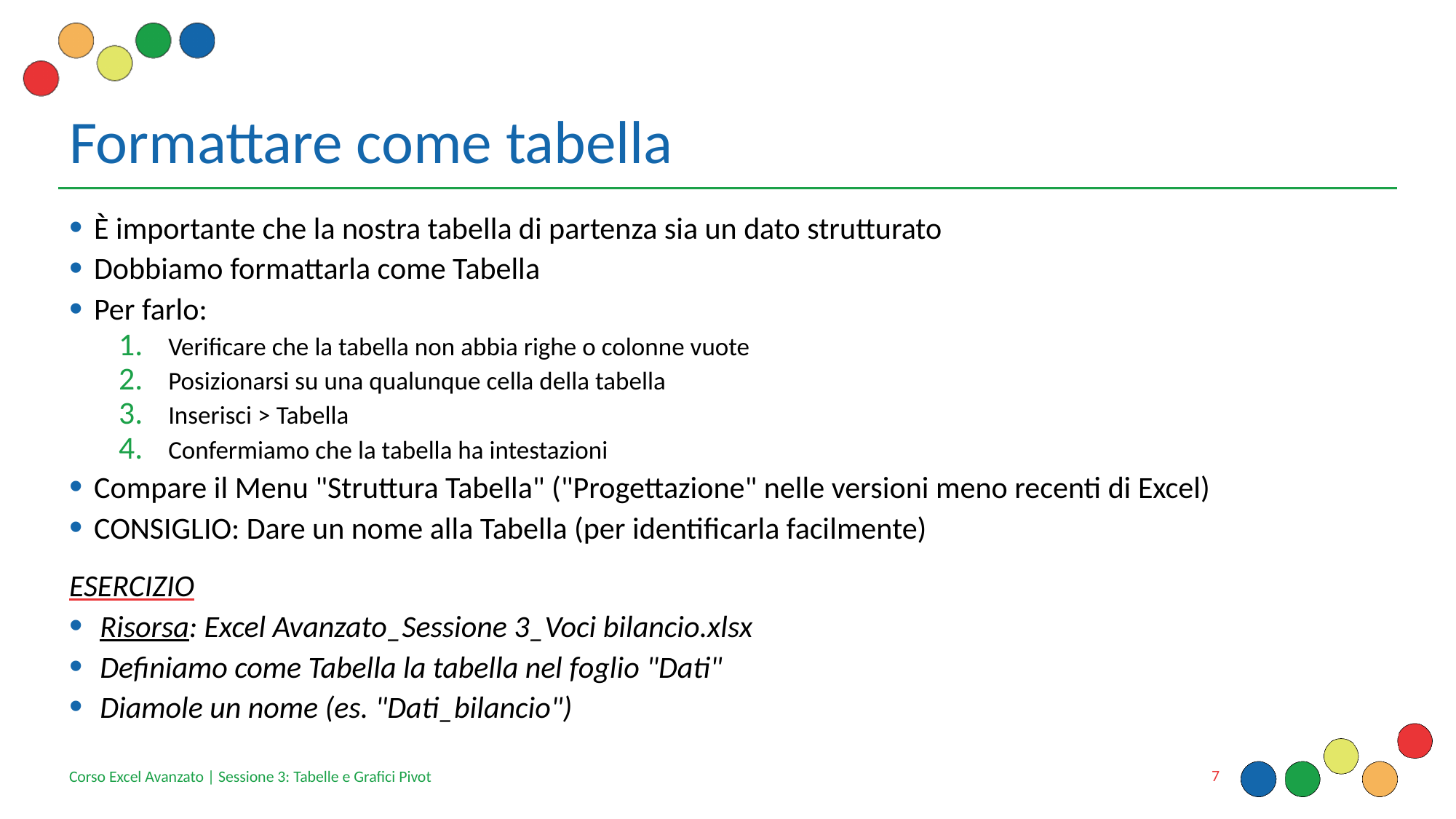

# Formattare come tabella
È importante che la nostra tabella di partenza sia un dato strutturato
Dobbiamo formattarla come Tabella
Per farlo:
Verificare che la tabella non abbia righe o colonne vuote
Posizionarsi su una qualunque cella della tabella
Inserisci > Tabella
Confermiamo che la tabella ha intestazioni
Compare il Menu "Struttura Tabella" ("Progettazione" nelle versioni meno recenti di Excel)
CONSIGLIO: Dare un nome alla Tabella (per identificarla facilmente)

ESERCIZIO
Risorsa: Excel Avanzato_Sessione 3_Voci bilancio.xlsx
Definiamo come Tabella la tabella nel foglio "Dati"
Diamole un nome (es. "Dati_bilancio")
7
Corso Excel Avanzato | Sessione 3: Tabelle e Grafici Pivot